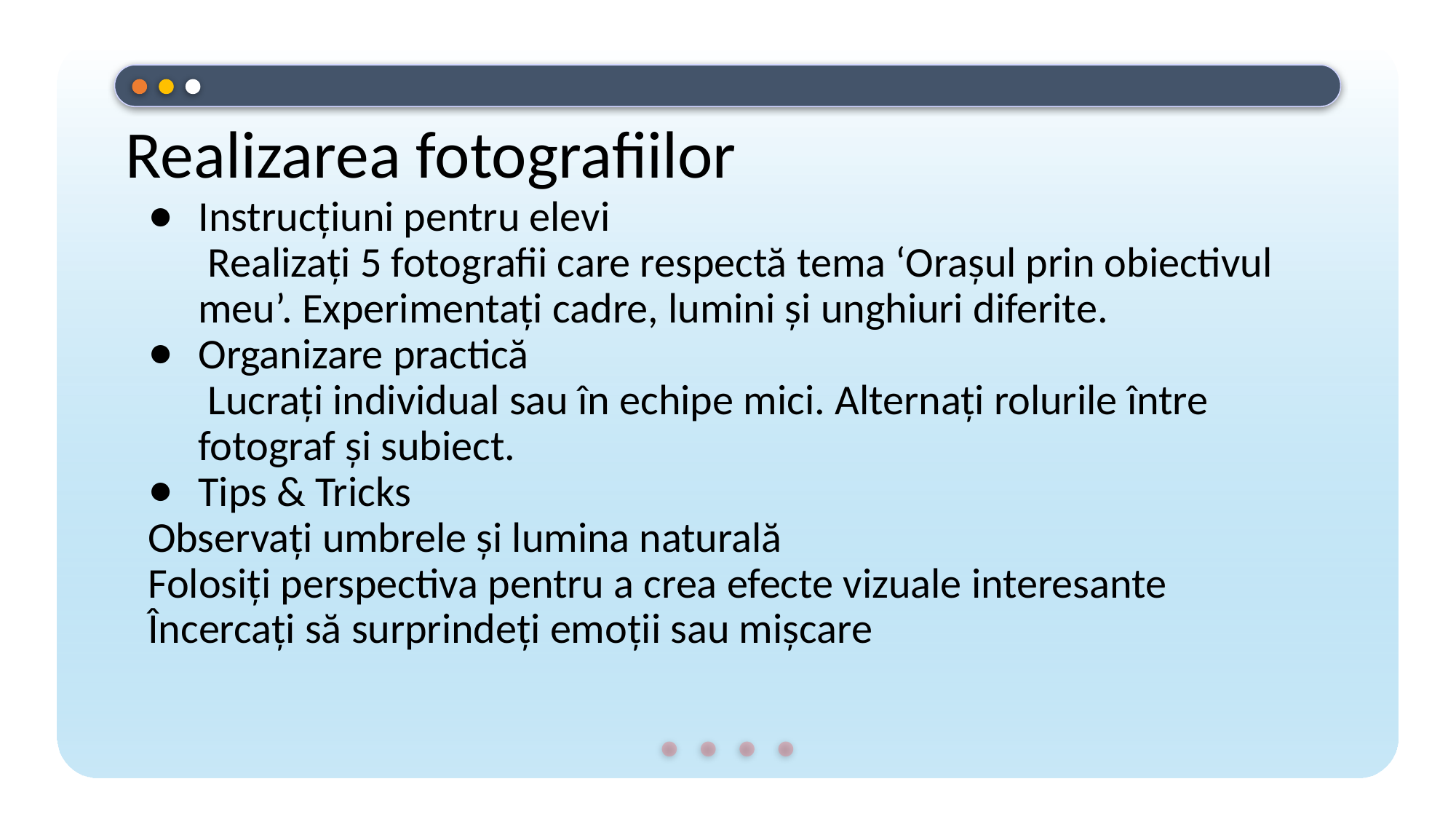

# Realizarea fotografiilor
Instrucțiuni pentru elevi
 Realizați 5 fotografii care respectă tema ‘Orașul prin obiectivul meu’. Experimentați cadre, lumini și unghiuri diferite.
Organizare practică
 Lucrați individual sau în echipe mici. Alternați rolurile între fotograf și subiect.
Tips & Tricks
Observați umbrele și lumina naturală
Folosiți perspectiva pentru a crea efecte vizuale interesante
Încercați să surprindeți emoții sau mișcare